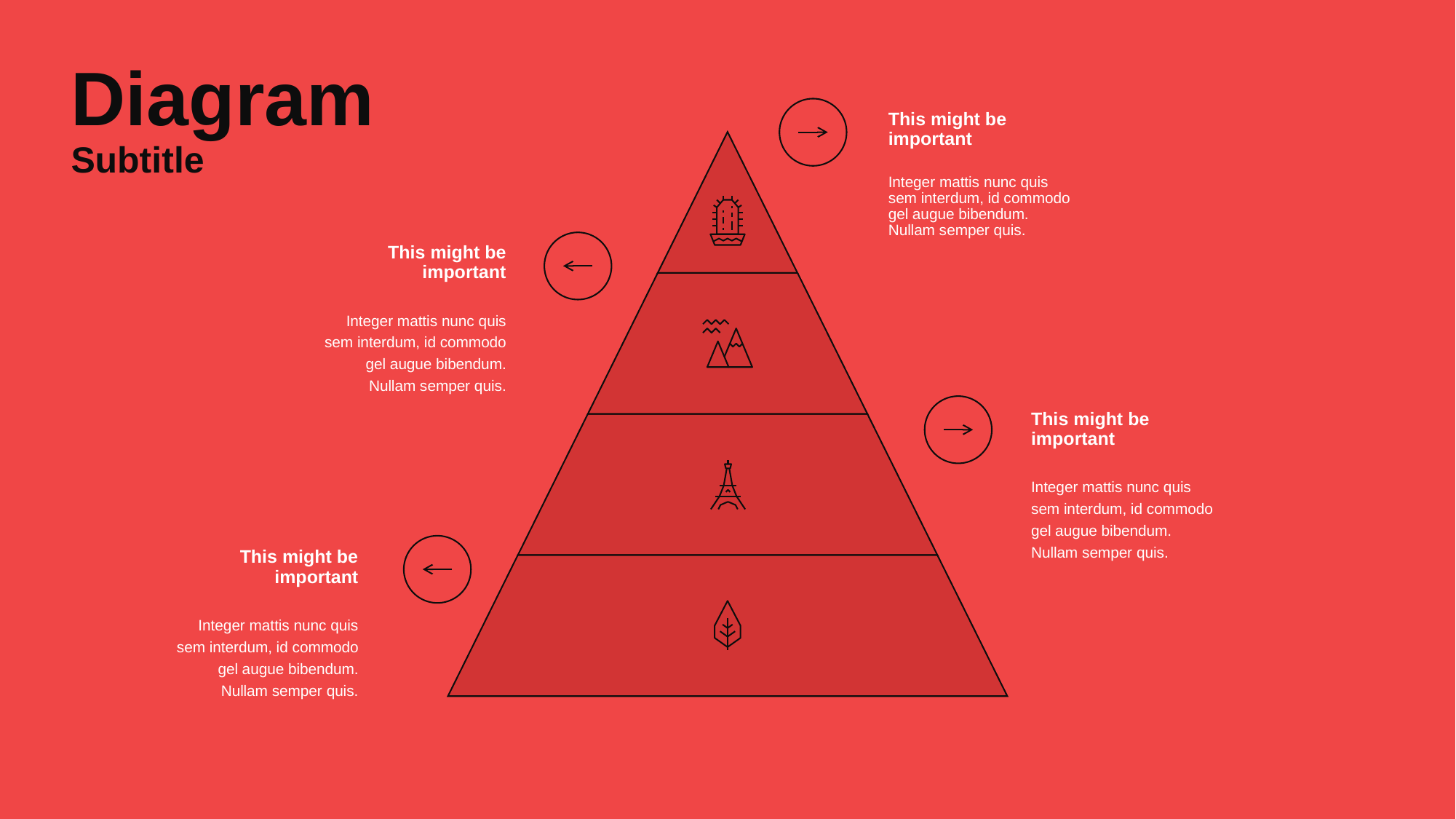

Diagram
Subtitle

This might be important

Integer mattis nunc quis sem interdum, id commodo gel augue bibendum. Nullam semper quis.

This might be important

Integer mattis nunc quis sem interdum, id commodo gel augue bibendum. Nullam semper quis.

This might be important

Integer mattis nunc quis sem interdum, id commodo gel augue bibendum. Nullam semper quis.

This might be important

Integer mattis nunc quis sem interdum, id commodo gel augue bibendum. Nullam semper quis.